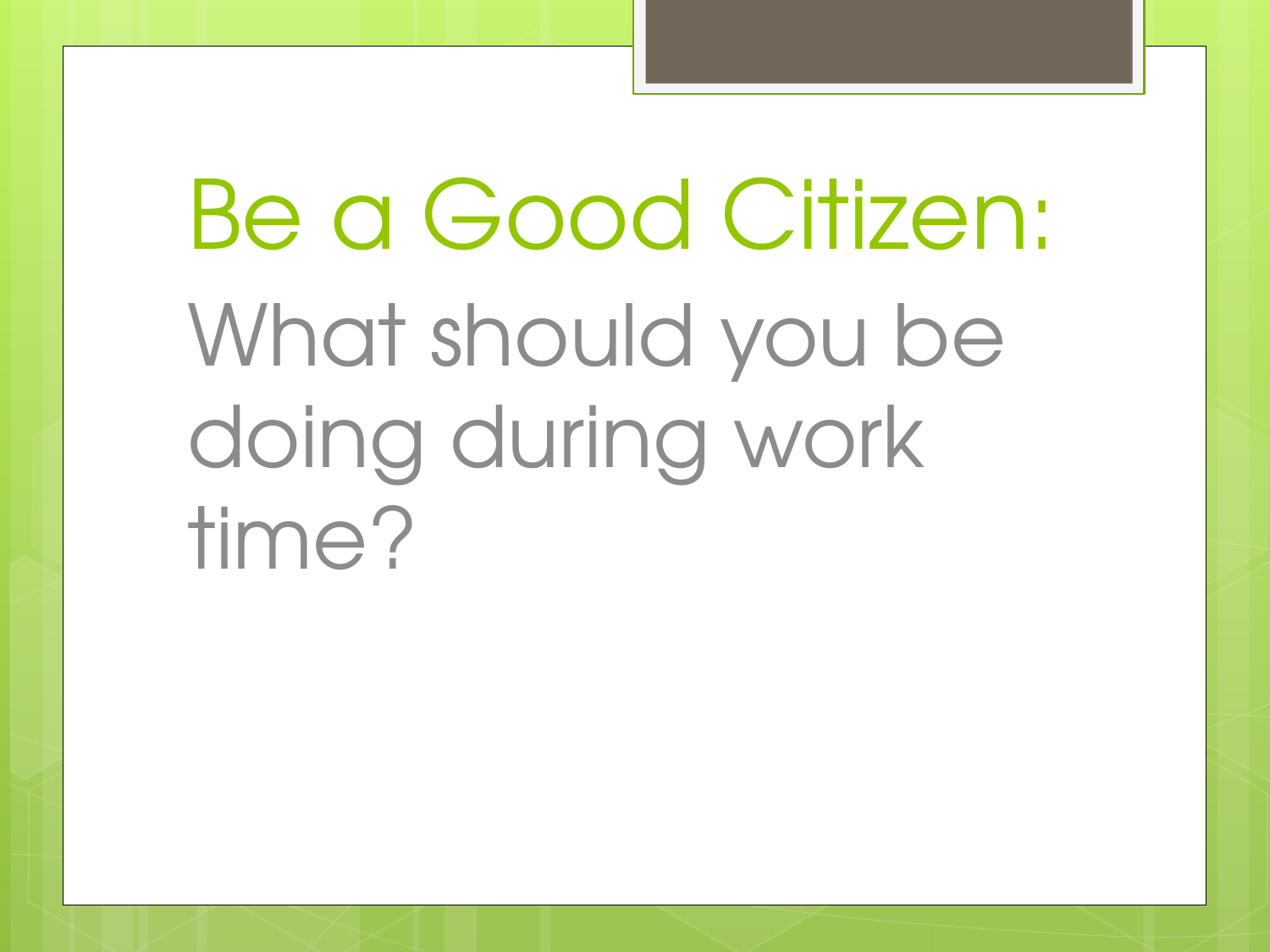

# Be a Good Citizen:
What should you be doing during work time?